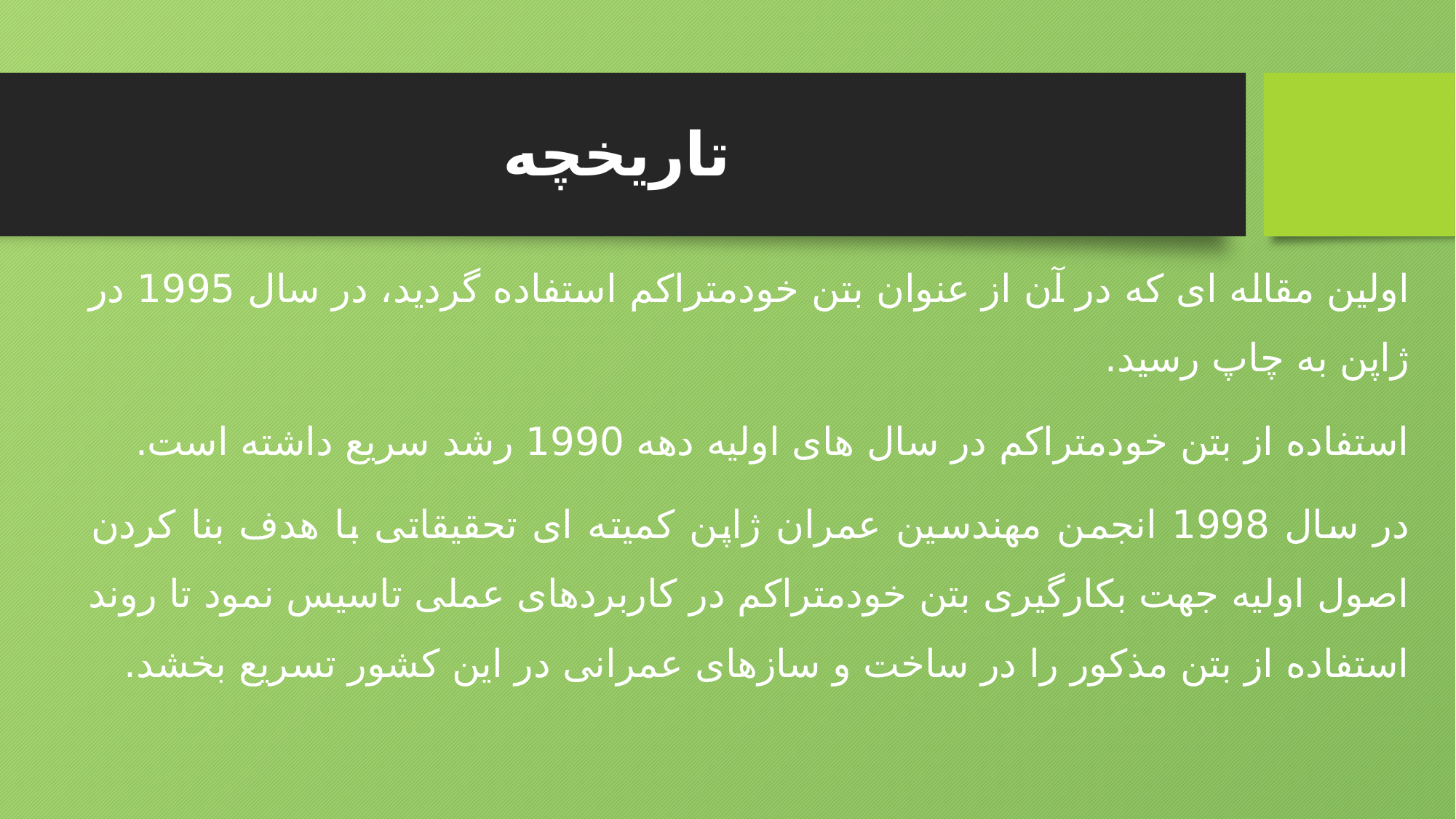

# تاریخچه
اولین مقاله ای که در آن از عنوان بتن خودمتراکم استفاده گردید، در سال 1995 در ژاپن به چاپ رسید.
استفاده از بتن خودمتراکم در سال های اولیه دهه 1990 رشد سریع داشته است.
در سال 1998 انجمن مهندسین عمران ژاپن کمیته ای تحقیقاتی با هدف بنا کردن اصول اولیه جهت بکارگیری بتن خودمتراکم در کاربردهای عملی تاسیس نمود تا روند استفاده از بتن مذکور را در ساخت و سازهای عمرانی در این کشور تسریع بخشد.